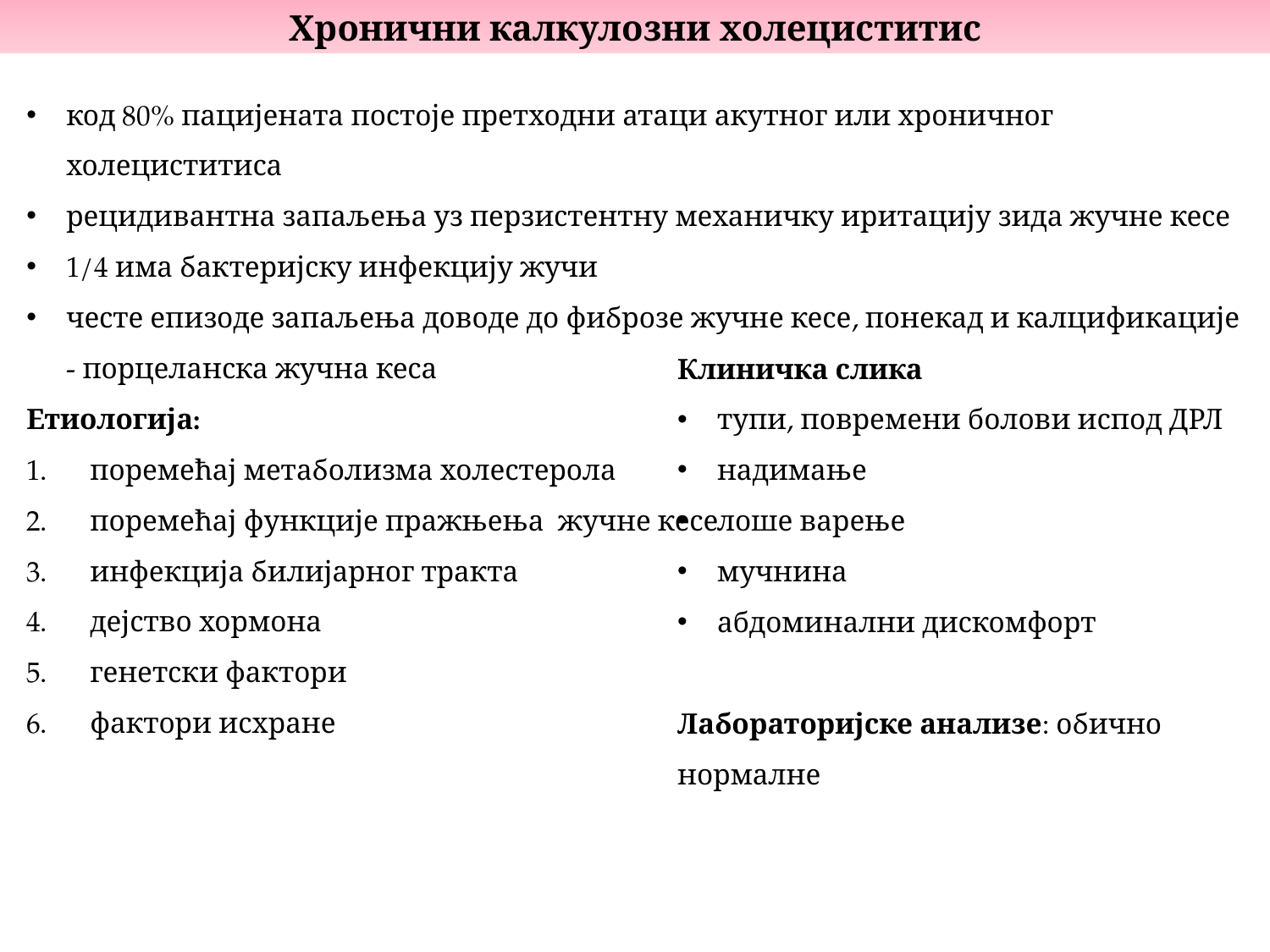

Хронични калкулозни холециститис
код 80% пацијената постоје претходни атаци акутног или хроничног холециститиса
рецидивантна запаљења уз перзистентну механичку иритацију зида жучне кесе
1/4 има бактеријску инфекцију жучи
честе епизоде запаљења доводе до фиброзе жучне кесе, понекад и калцификације - порцеланска жучна кеса
Етиологија:
поремећај метаболизма холестерола
поремећај функције пражњења  жучне кесе
инфекција билијарног тракта
дејство хормона
генетски фактори
фактори исхране

Клиничка слика
тупи, повремени болови испод ДРЛ
надимање
лоше варење
мучнина
абдоминални дискомфорт

Лабораторијске анализе: обично нормалне